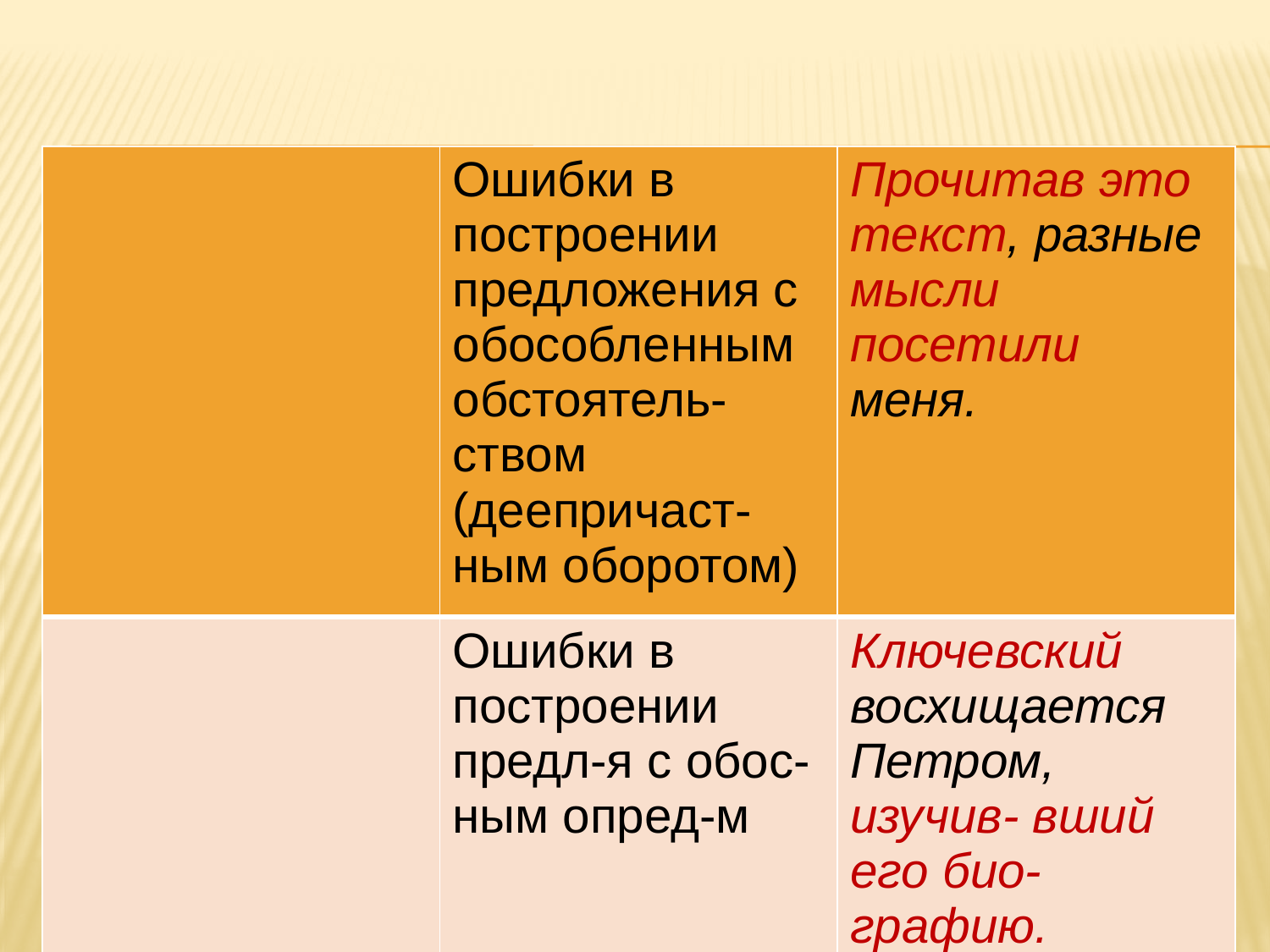

#
|  | Ошибки в построении предложения с обособленным обстоятель-ством (деепричаст-ным оборотом) | Прочитав это текст, разные мысли посетили меня. |
| --- | --- | --- |
|  | Ошибки в построении предл-я с обос- ным опред-м | Ключевский восхищается Петром, изучив- вший его био- графию. |